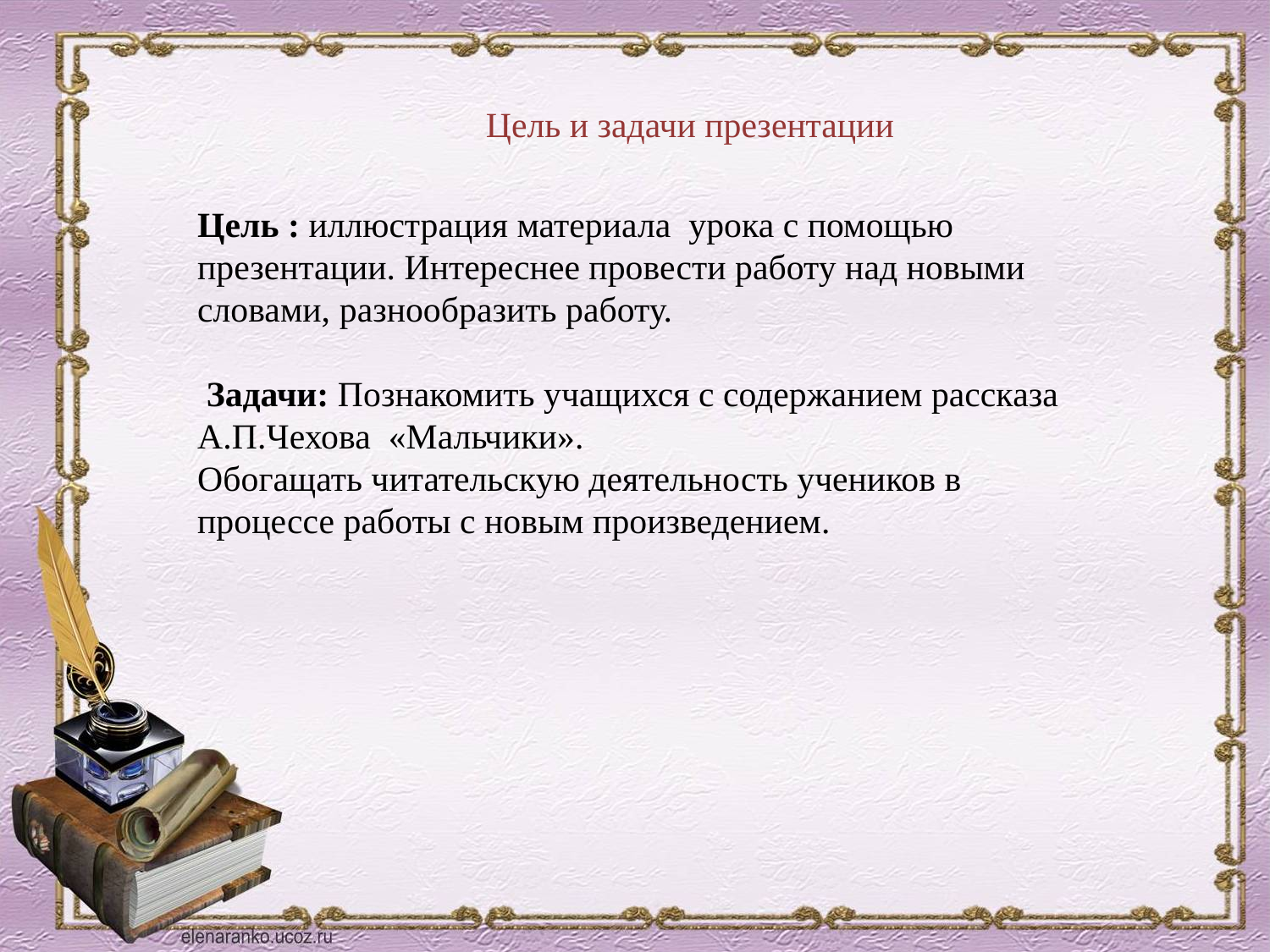

Цель и задачи презентации
Цель : иллюстрация материала  урока с помощью презентации. Интереснее провести работу над новыми словами, разнообразить работу.

 Задачи: Познакомить учащихся с содержанием рассказа А.П.Чехова  «Мальчики».
Обогащать читательскую деятельность учеников в процессе работы с новым произведением.